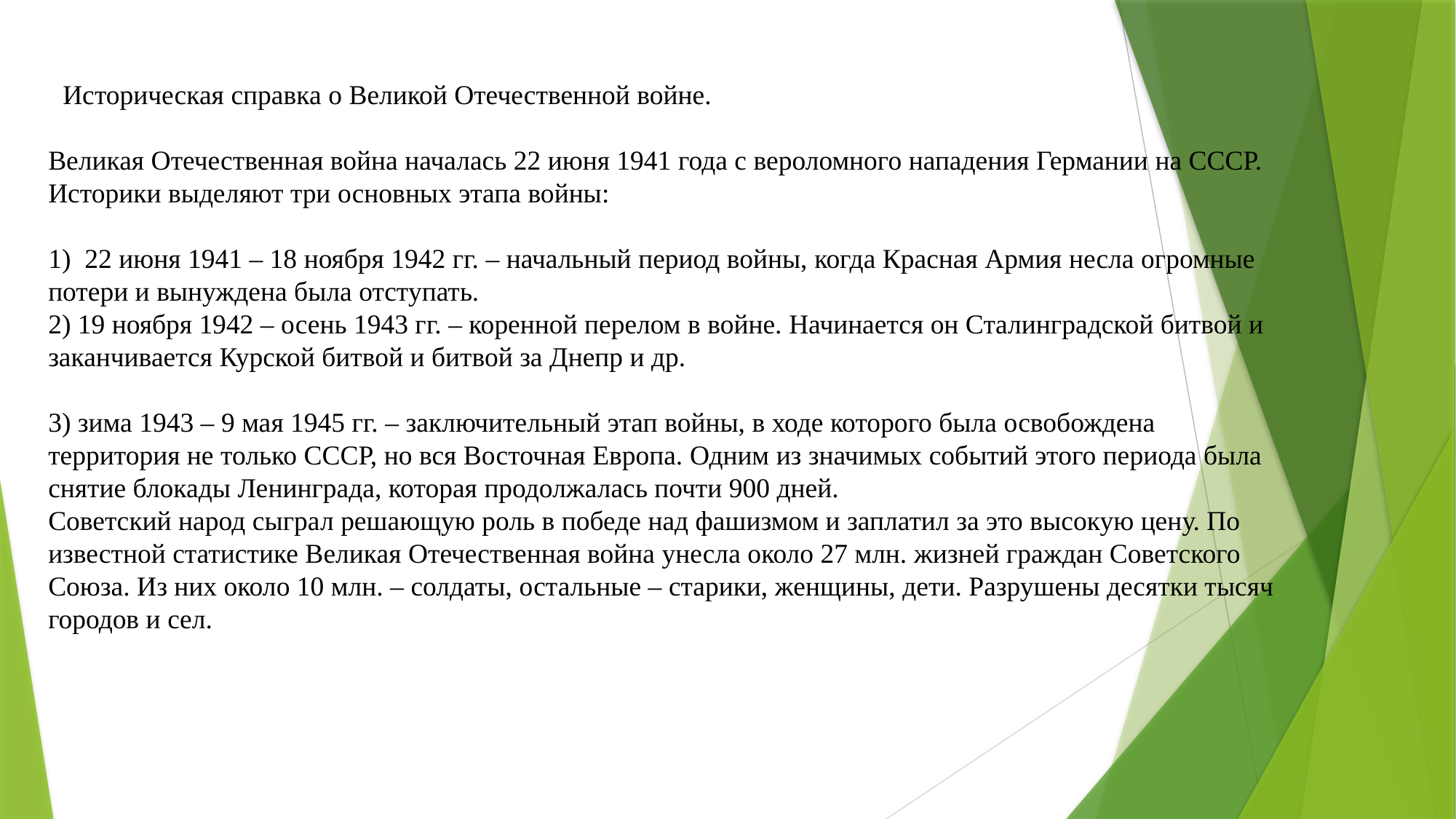

Историческая справка о Великой Отечественной войне.

Великая Отечественная война началась 22 июня 1941 года с вероломного нападения Германии на СССР. Историки выделяют три основных этапа войны:

1)  22 июня 1941 – 18 ноября 1942 гг. – начальный период войны, когда Красная Армия несла огромные потери и вынуждена была отступать.
2) 19 ноября 1942 – осень 1943 гг. – коренной перелом в войне. Начинается он Сталинградской битвой и заканчивается Курской битвой и битвой за Днепр и др.

3) зима 1943 – 9 мая 1945 гг. – заключительный этап войны, в ходе которого была освобождена территория не только СССР, но вся Восточная Европа. Одним из значимых событий этого периода была снятие блокады Ленинграда, которая продолжалась почти 900 дней.
Советский народ сыграл решающую роль в победе над фашизмом и заплатил за это высокую цену. По известной статистике Великая Отечественная война унесла около 27 млн. жизней граждан Советского Союза. Из них около 10 млн. – солдаты, остальные – старики, женщины, дети. Разрушены десятки тысяч городов и сел.